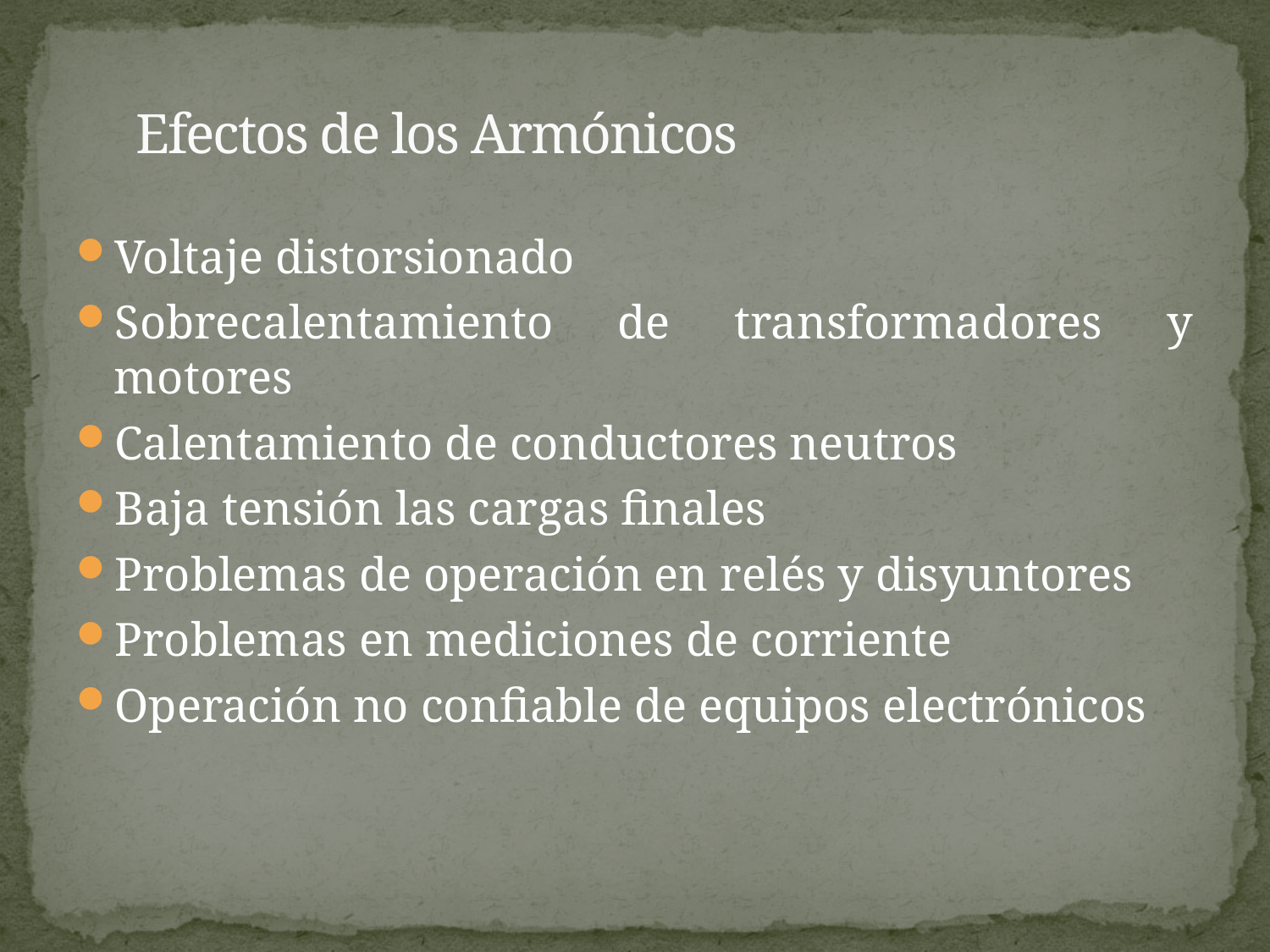

# Efectos de los Armónicos
Voltaje distorsionado
Sobrecalentamiento de transformadores y motores
Calentamiento de conductores neutros
Baja tensión las cargas finales
Problemas de operación en relés y disyuntores
Problemas en mediciones de corriente
Operación no confiable de equipos electrónicos